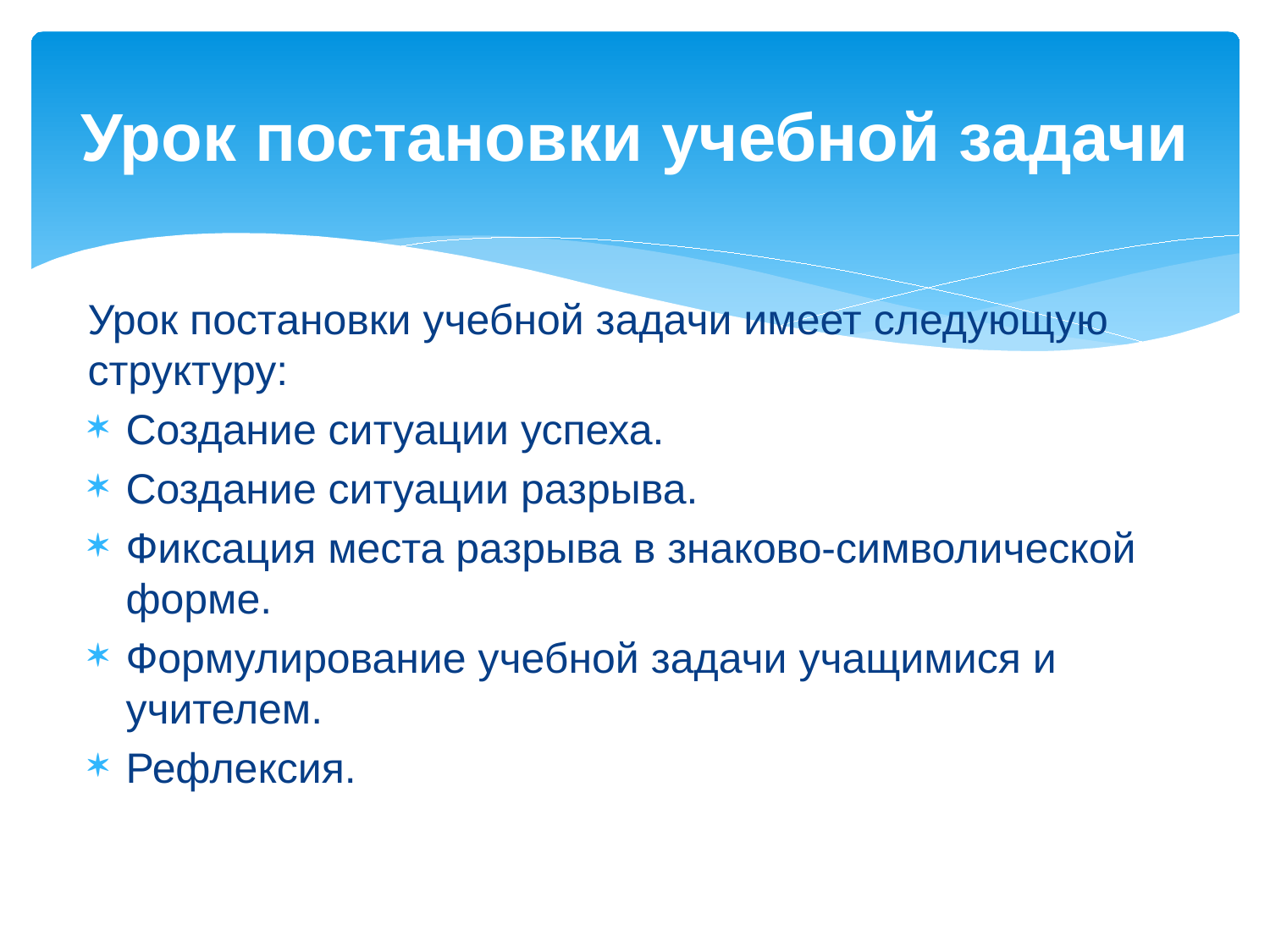

# Урок постановки учебной задачи
Урок постановки учебной задачи имеет следующую структуру:
Создание ситуации успеха.
Создание ситуации разрыва.
Фиксация места разрыва в знаково-символической форме.
Формулирование учебной задачи учащимися и учителем.
Рефлексия.